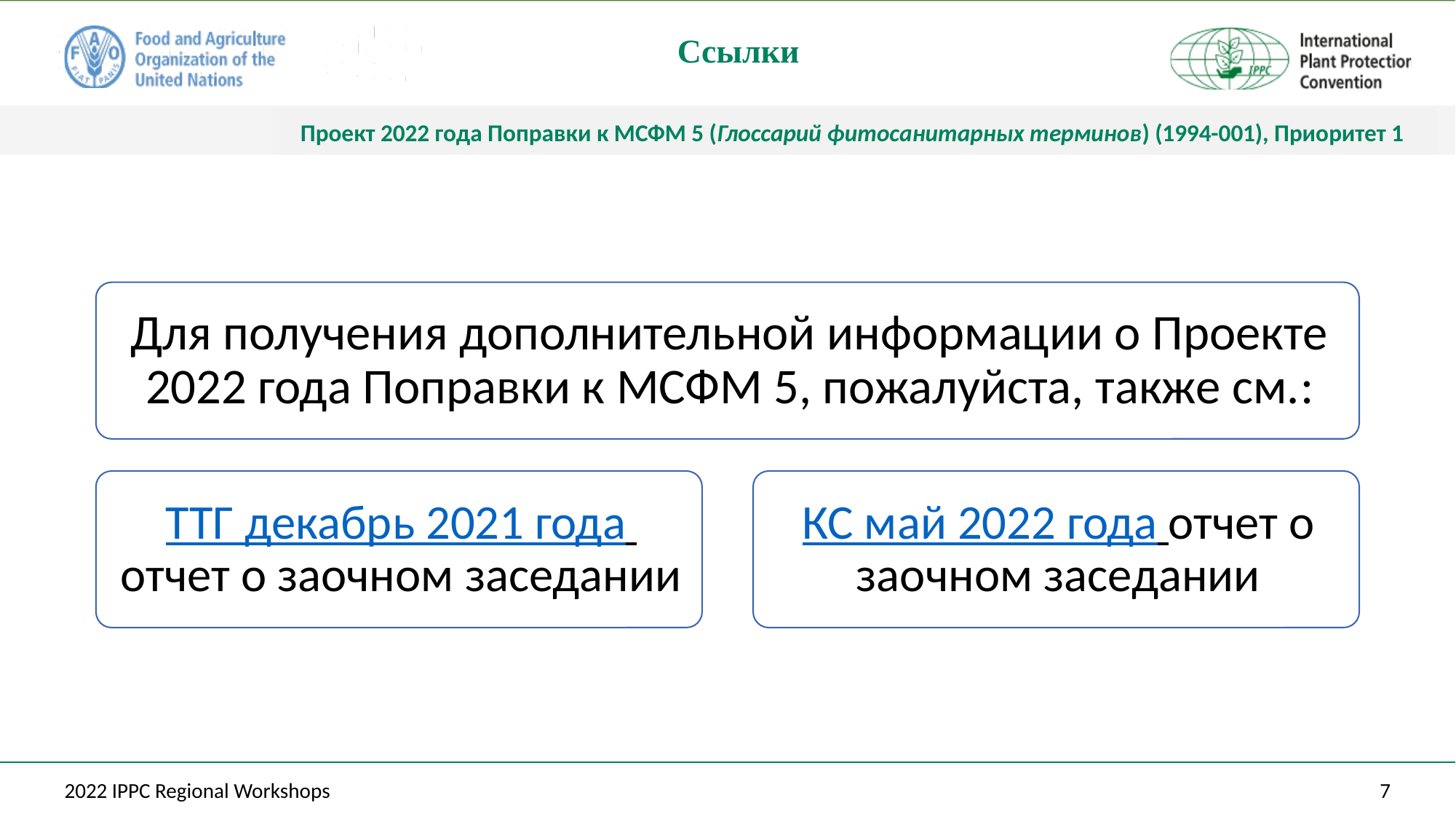

# Ссылки
Проект 2022 года Поправки к МСФМ 5 (Глоссарий фитосанитарных терминов) (1994-001), Приоритет 1
Для получения дополнительной информации о Проекте 2022 года Поправки к МСФМ 5, пожалуйста, также см.:
ТТГ декабрь 2021 года отчет о заочном заседании
КС май 2022 года отчет о заочном заседании